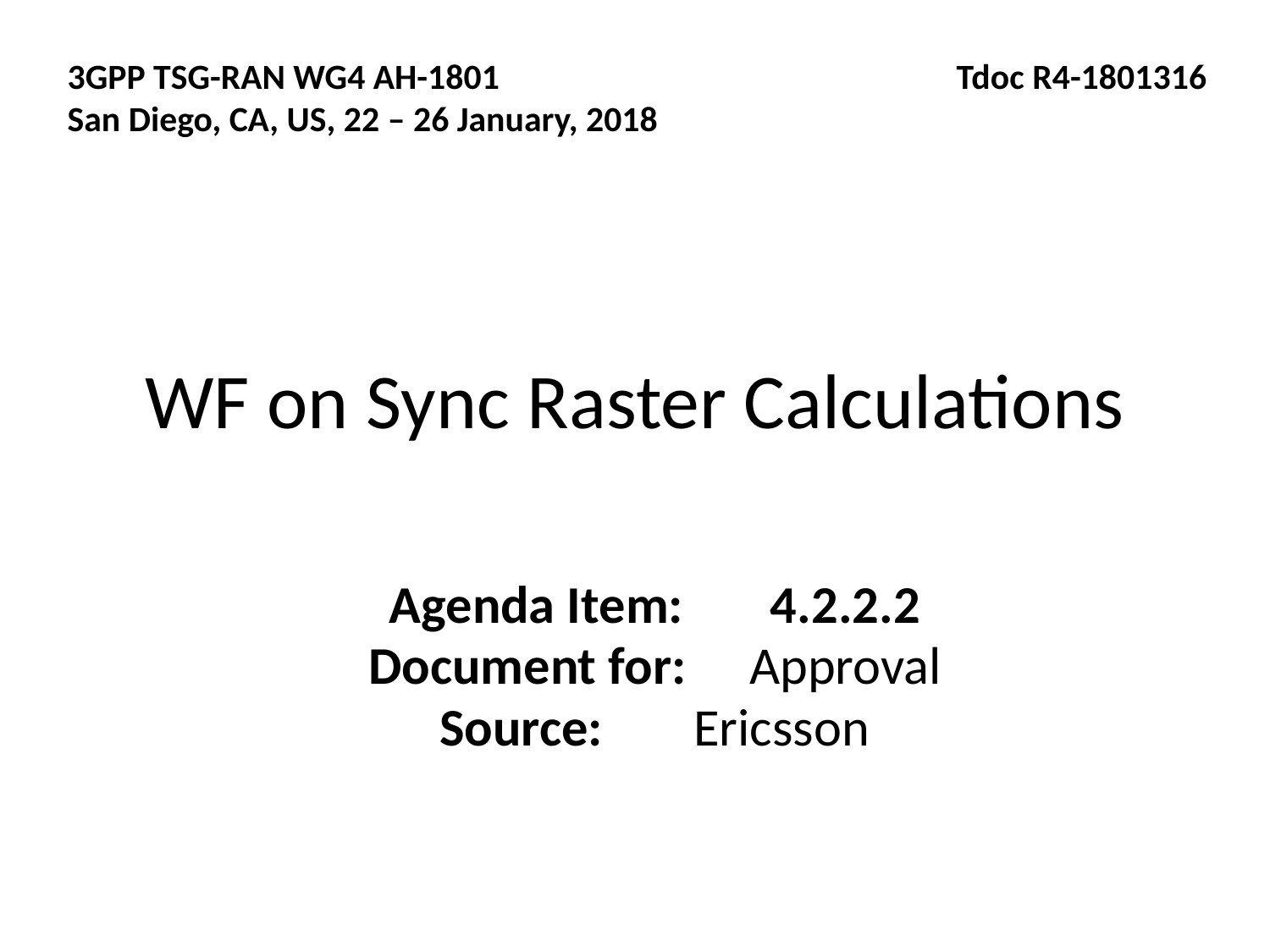

3GPP TSG-RAN WG4 AH-1801  				Tdoc R4-1801316
San Diego, CA, US, 22 – 26 January, 2018

# WF on Sync Raster Calculations
Agenda Item:	4.2.2.2
Document for:	Approval
Source: 	Ericsson